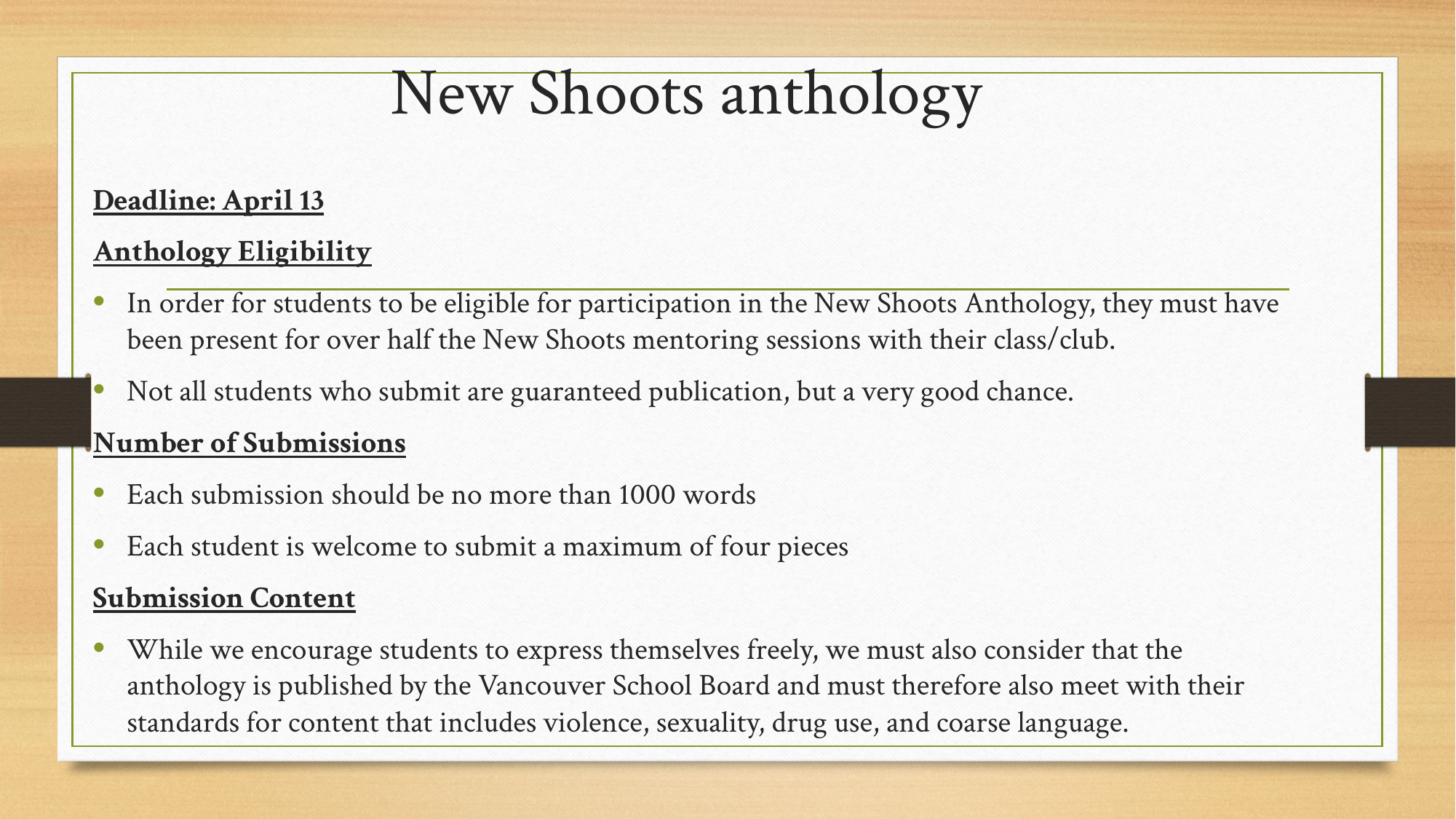

# New Shoots anthology
Deadline: April 13
Anthology Eligibility
In order for students to be eligible for participation in the New Shoots Anthology, they must have been present for over half the New Shoots mentoring sessions with their class/club.
Not all students who submit are guaranteed publication, but a very good chance.
Number of Submissions
Each submission should be no more than 1000 words
Each student is welcome to submit a maximum of four pieces
Submission Content
While we encourage students to express themselves freely, we must also consider that the anthology is published by the Vancouver School Board and must therefore also meet with their standards for content that includes violence, sexuality, drug use, and coarse language.